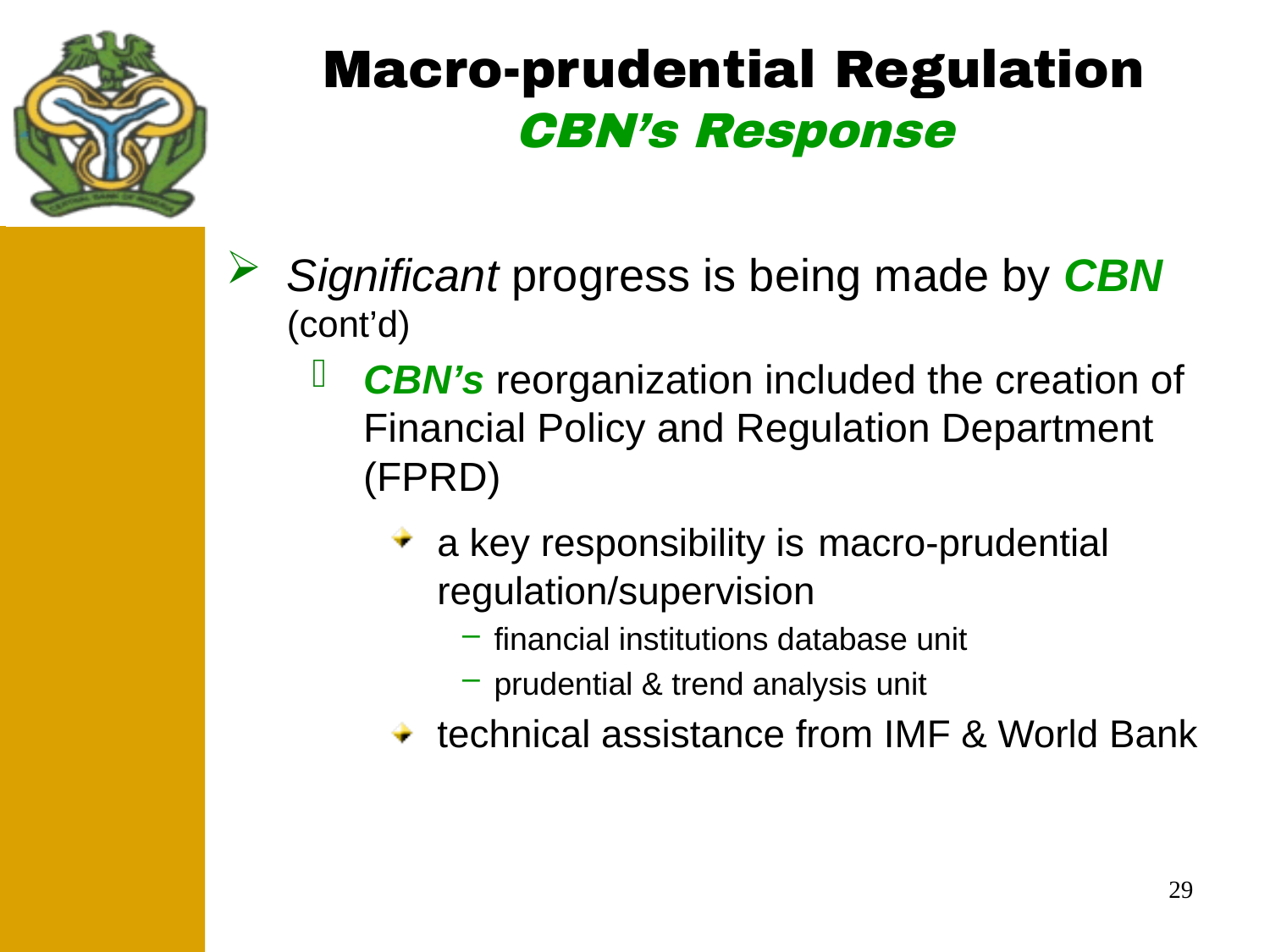

Macro-prudential Regulation
CBN’s Response
#
 After
Significant progress is being made by CBN (cont’d)
CBN’s reorganization included the creation of Financial Policy and Regulation Department (FPRD)
a key responsibility is macro-prudential regulation/supervision
financial institutions database unit
prudential & trend analysis unit
technical assistance from IMF & World Bank
29